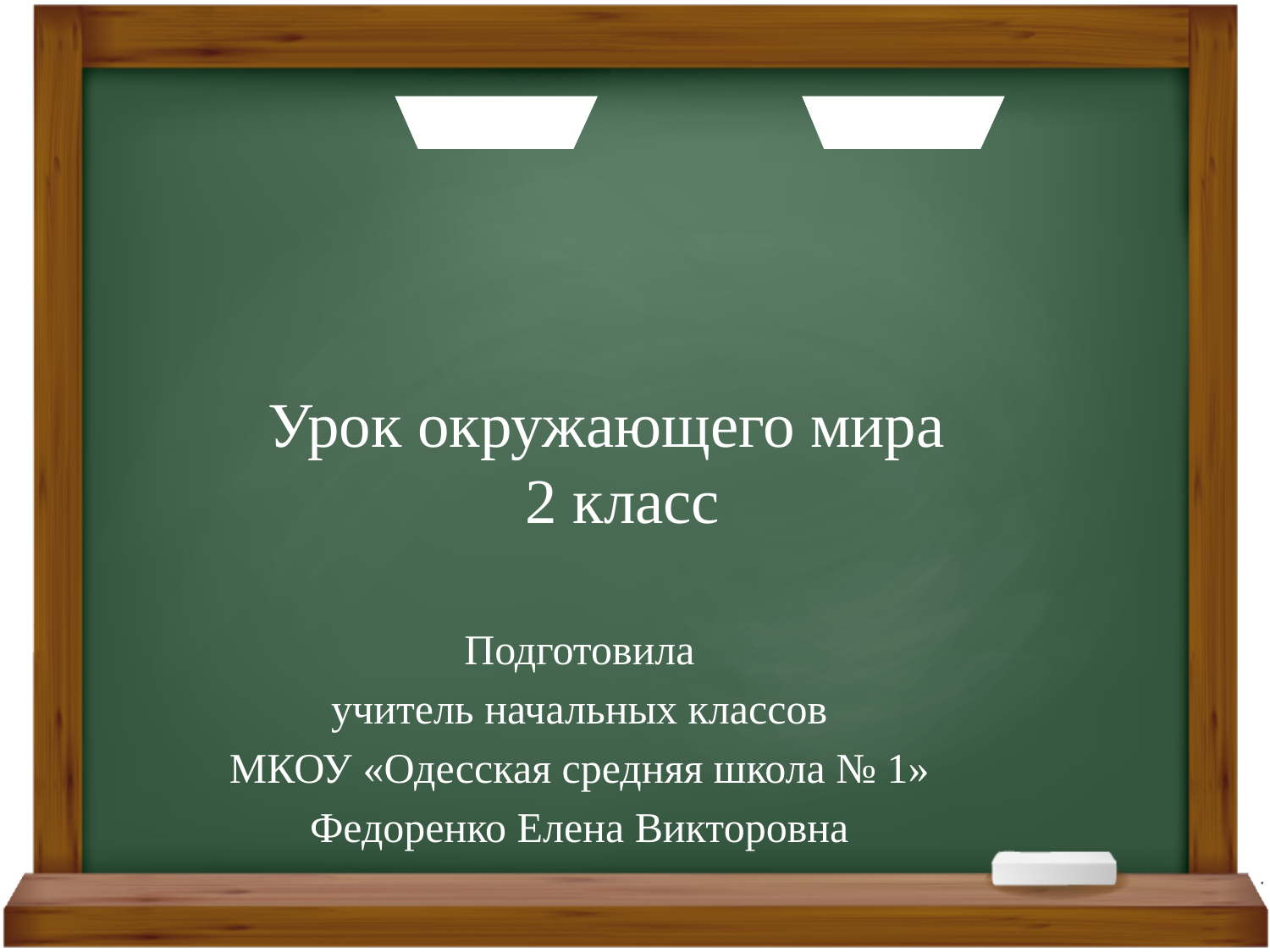

"
# Урок окружающего мира 2 класс
Подготовила
учитель начальных классов
МКОУ «Одесская средняя школа № 1»
Федоренко Елена Викторовна